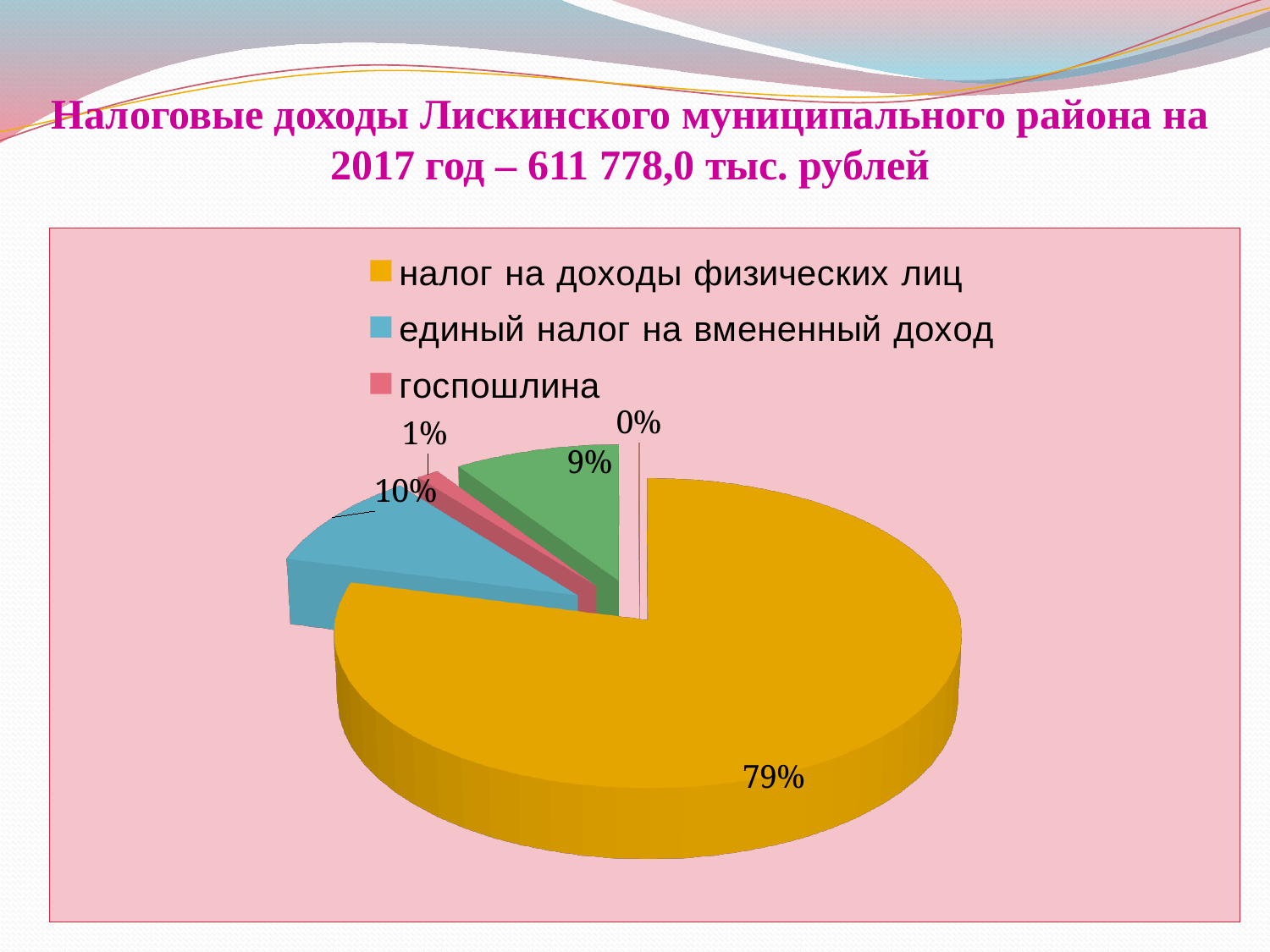

# Налоговые доходы Лискинского муниципального района на 2017 год – 611 778,0 тыс. рублей

[unsupported chart]